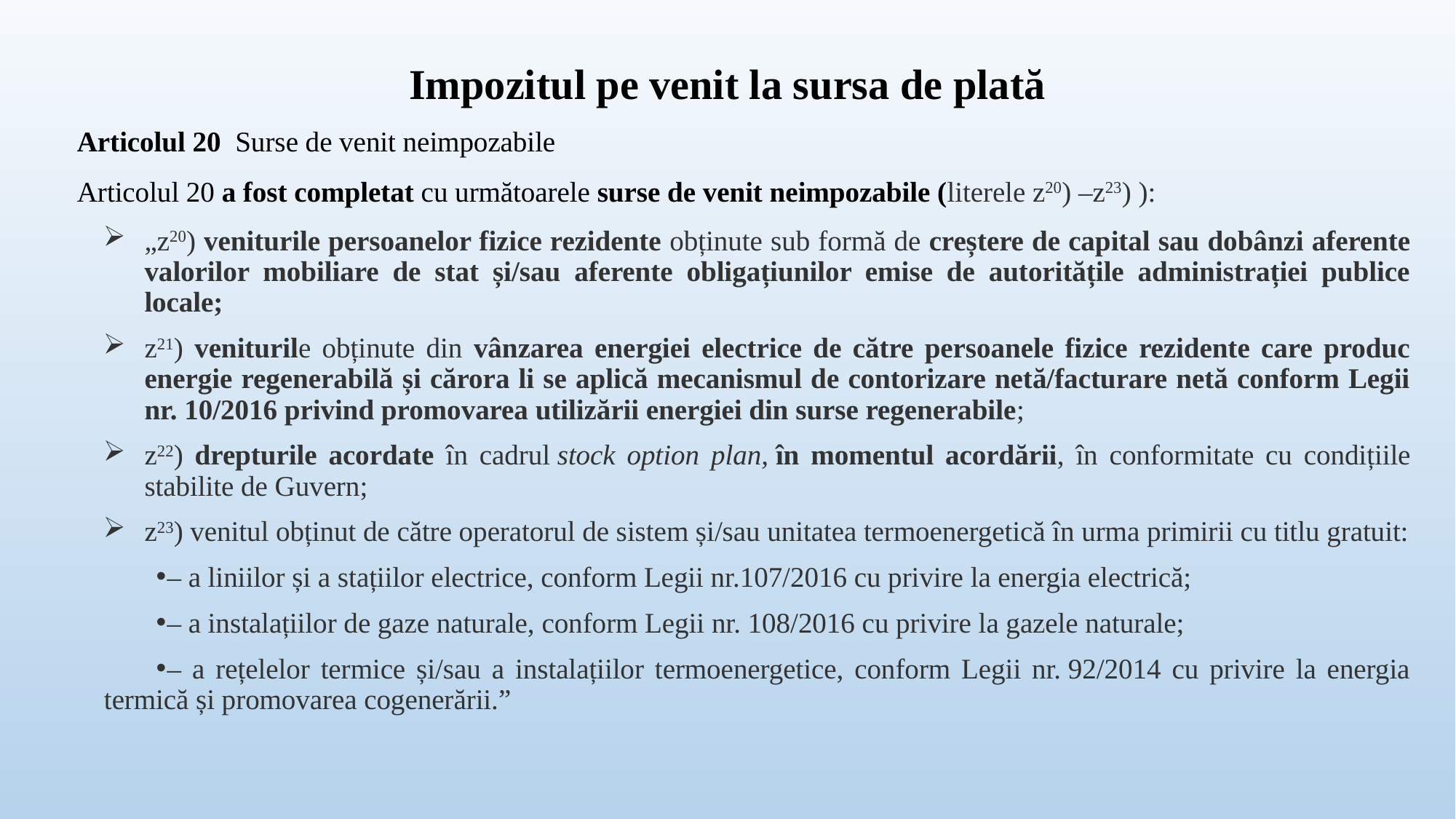

# Impozitul pe venit la sursa de plată
Articolul 20  Surse de venit neimpozabile
Articolul 20 a fost completat cu următoarele surse de venit neimpozabile (literele z20) –z23) ):
„z20) veniturile persoanelor fizice rezidente obținute sub formă de creștere de capital sau dobânzi aferente valorilor mobiliare de stat și/sau aferente obligațiunilor emise de autoritățile administrației publice locale;
z21) veniturile obținute din vânzarea energiei electrice de către persoanele fizice rezidente care produc energie regenerabilă și cărora li se aplică mecanismul de contorizare netă/facturare netă conform Legii nr. 10/2016 privind promovarea utilizării energiei din surse regenerabile;
z22) drepturile acordate în cadrul stock option plan, în momentul acordării, în conformitate cu condițiile stabilite de Guvern;
z23) venitul obținut de către operatorul de sistem și/sau unitatea termoenergetică în urma primirii cu titlu gratuit:
– a liniilor și a stațiilor electrice, conform Legii nr.107/2016 cu privire la energia electrică;
– a instalațiilor de gaze naturale, conform Legii nr. 108/2016 cu privire la gazele naturale;
– a rețelelor termice și/sau a instalațiilor termoenergetice, conform Legii nr. 92/2014 cu privire la energia termică și promovarea cogenerării.”